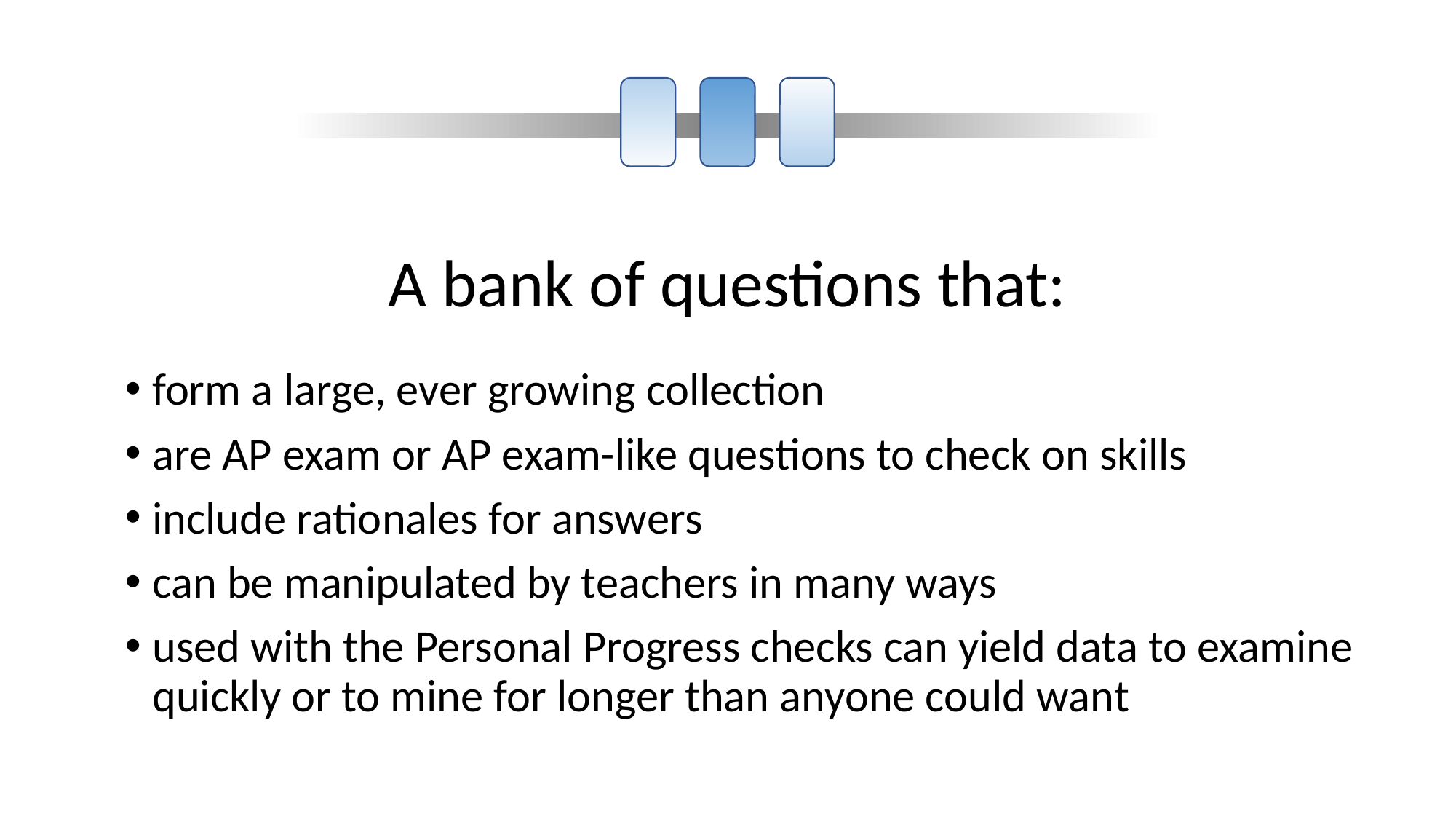

# A bank of questions that:
form a large, ever growing collection
are AP exam or AP exam-like questions to check on skills
include rationales for answers
can be manipulated by teachers in many ways
used with the Personal Progress checks can yield data to examine quickly or to mine for longer than anyone could want